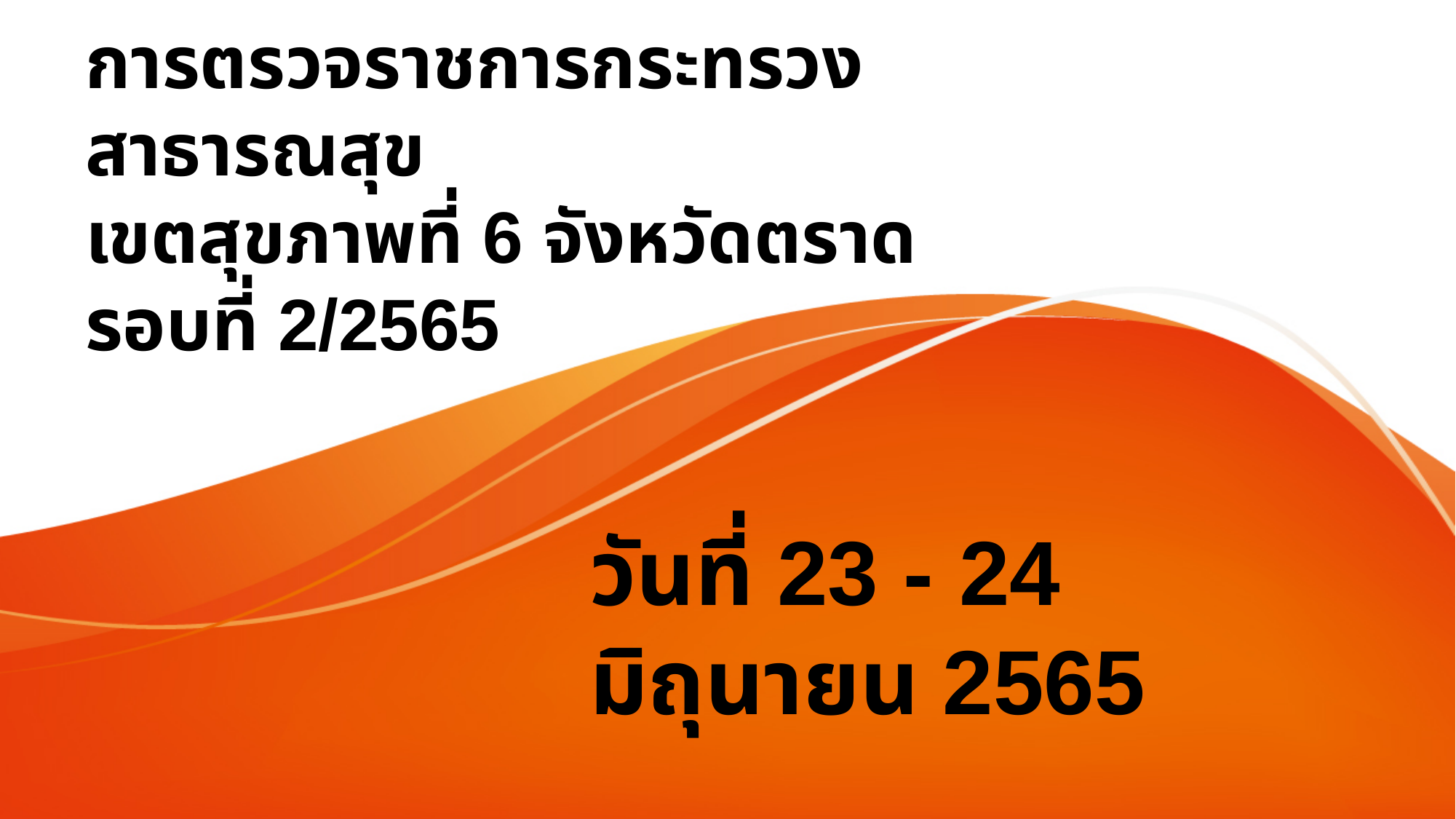

# การตรวจราชการกระทรวงสาธารณสุข เขตสุขภาพที่ 6 จังหวัดตราด  รอบที่ 2/2565
วันที่ 23 - 24 มิถุนายน 2565